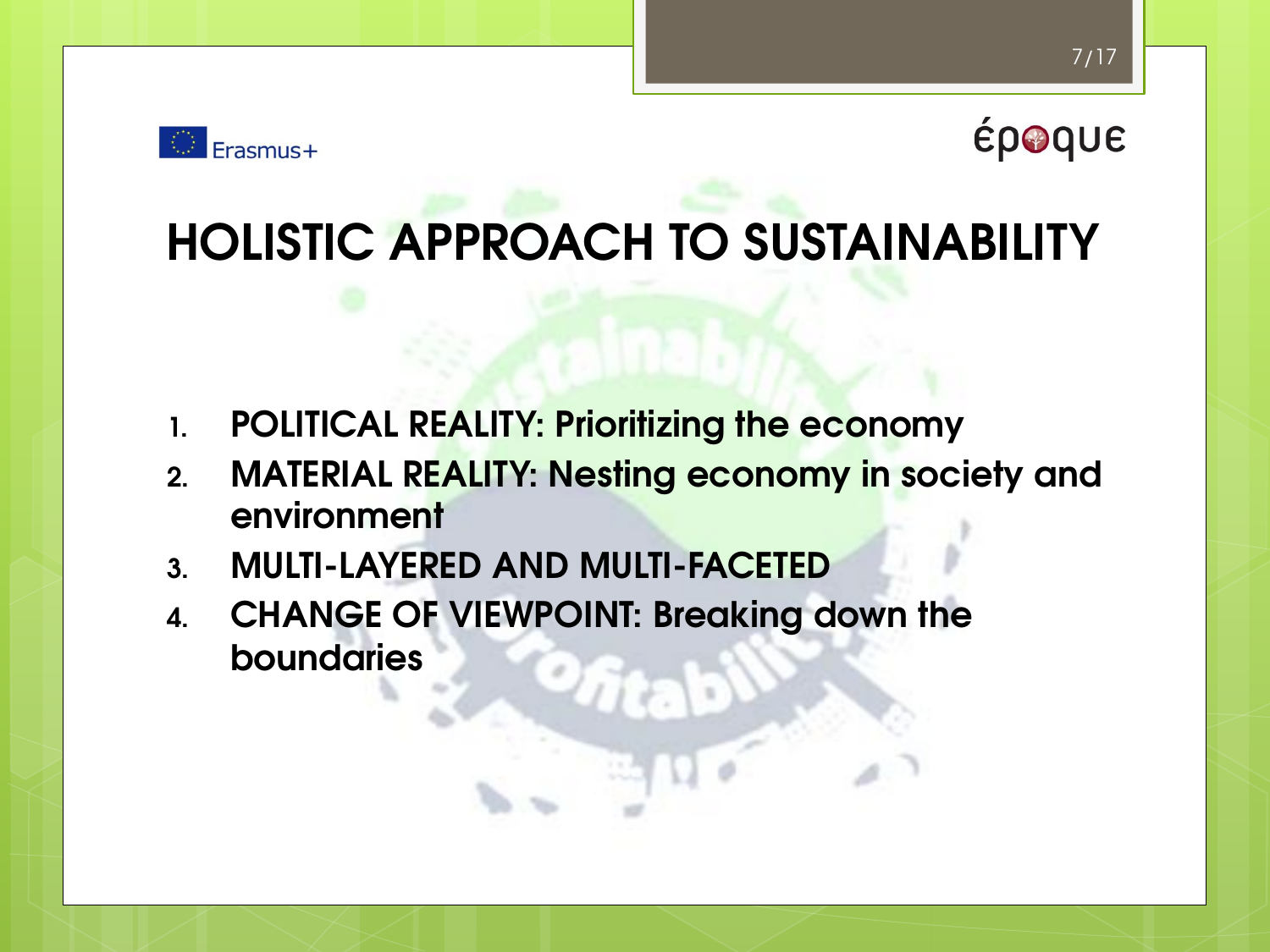

7/17
# HOLISTIC APPROACH TO SUSTAINABILITY

POLITICAL REALITY: Prioritizing the economy
MATERIAL REALITY: Nesting economy in society and environment
MULTI-LAYERED AND MULTI-FACETED
CHANGE OF VIEWPOINT: Breaking down the boundaries